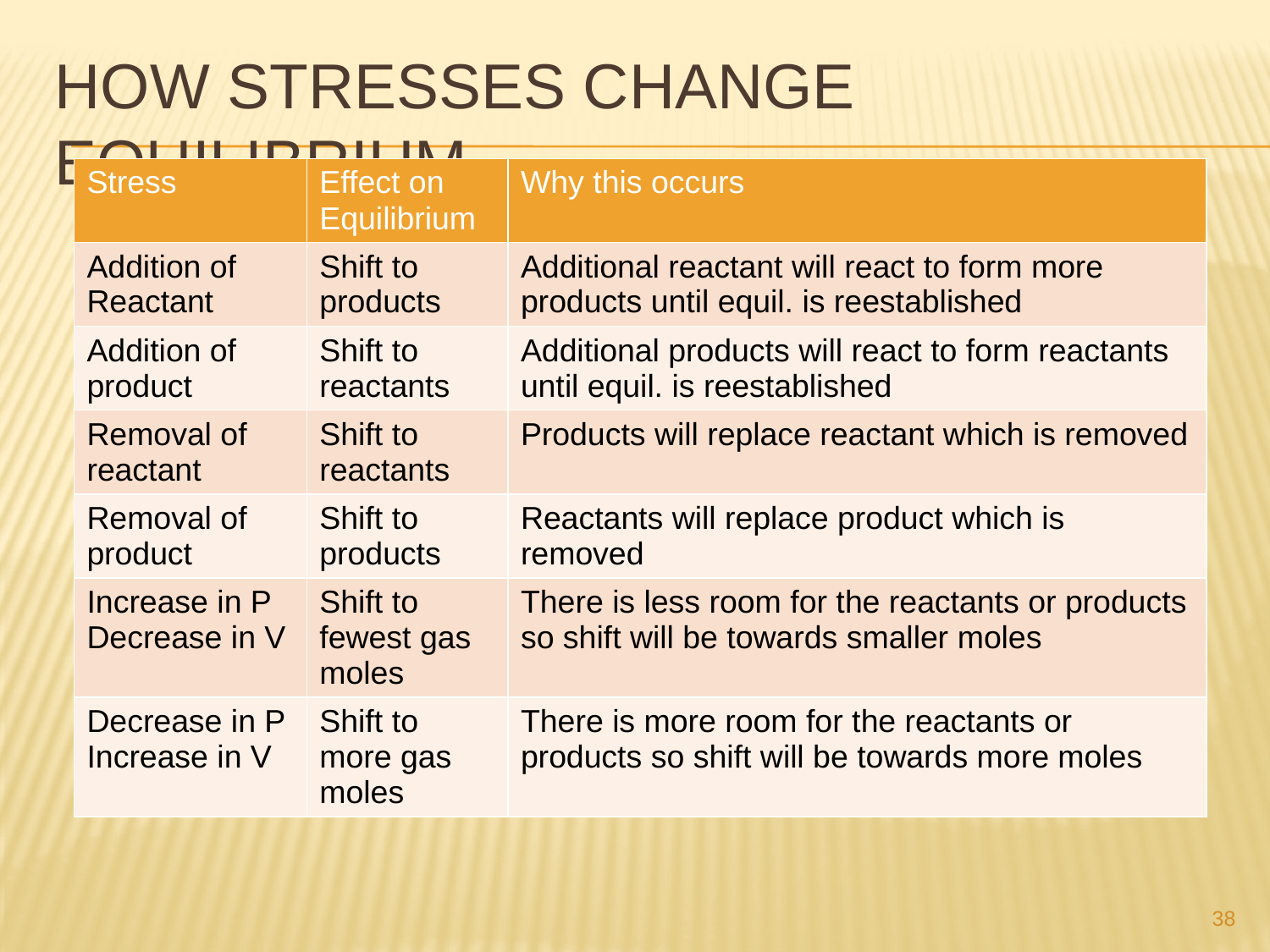

# How stresses change Equilibrium
| Stress | Effect on Equilibrium | Why this occurs |
| --- | --- | --- |
| Addition of Reactant | Shift to products | Additional reactant will react to form more products until equil. is reestablished |
| Addition of product | Shift to reactants | Additional products will react to form reactants until equil. is reestablished |
| Removal of reactant | Shift to reactants | Products will replace reactant which is removed |
| Removal of product | Shift to products | Reactants will replace product which is removed |
| Increase in P Decrease in V | Shift to fewest gas moles | There is less room for the reactants or products so shift will be towards smaller moles |
| Decrease in P Increase in V | Shift to more gas moles | There is more room for the reactants or products so shift will be towards more moles |

38